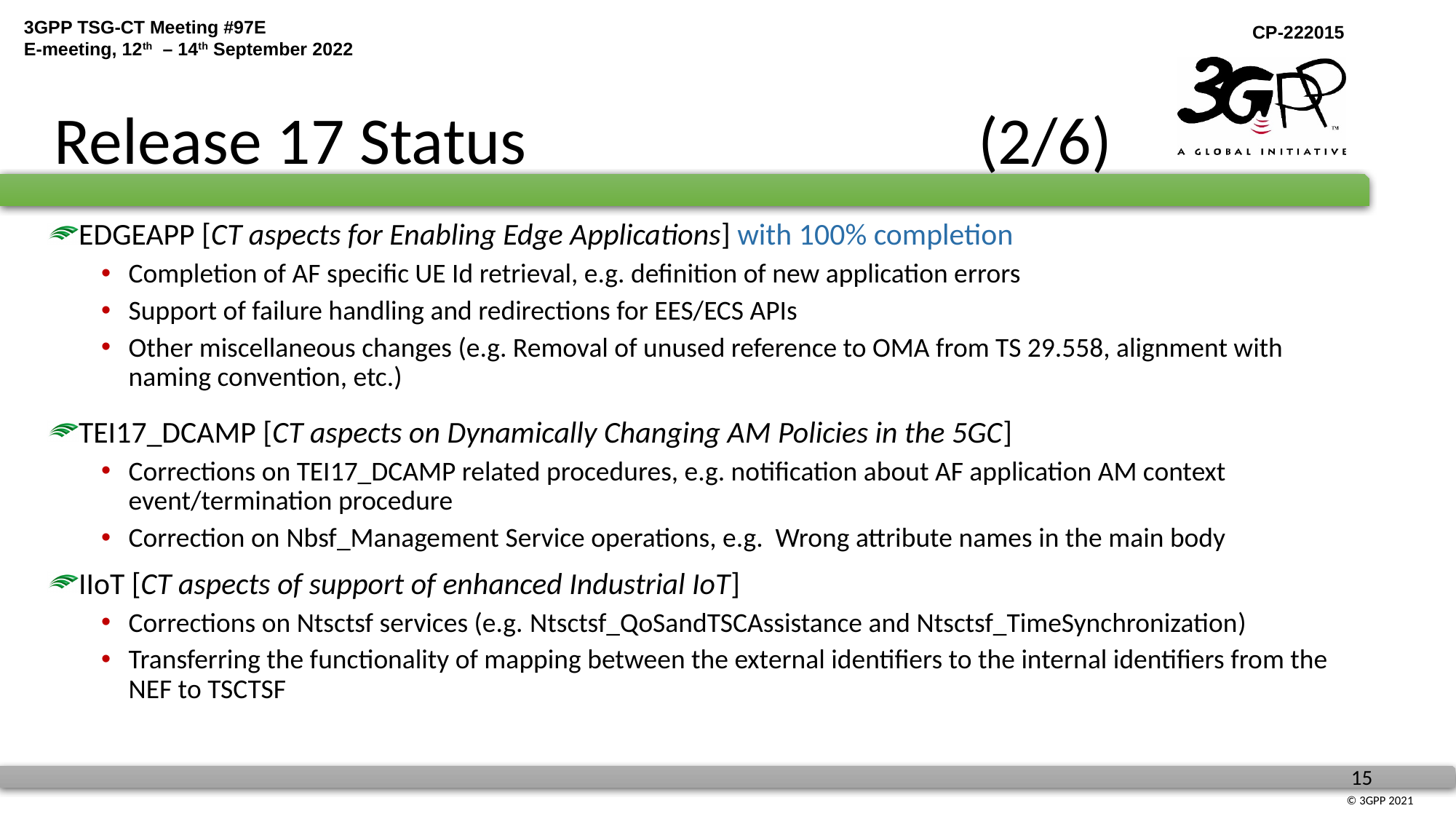

# Release 17 Status                              (2/6)
EDGEAPP [CT aspects for Enabling Edge Applications] with 100% completion
Completion of AF specific UE Id retrieval, e.g. definition of new application errors
Support of failure handling and redirections for EES/ECS APIs
Other miscellaneous changes (e.g. Removal of unused reference to OMA from TS 29.558, alignment with naming convention, etc.)
TEI17_DCAMP [CT aspects on Dynamically Changing AM Policies in the 5GC]
Corrections on TEI17_DCAMP related procedures, e.g. notification about AF application AM context event/termination procedure
Correction on Nbsf_Management Service operations, e.g.  Wrong attribute names in the main body
IIoT [CT aspects of support of enhanced Industrial IoT]
Corrections on Ntsctsf services (e.g. Ntsctsf_QoSandTSCAssistance and Ntsctsf_TimeSynchronization)
Transferring the functionality of mapping between the external identifiers to the internal identifiers from the NEF to TSCTSF